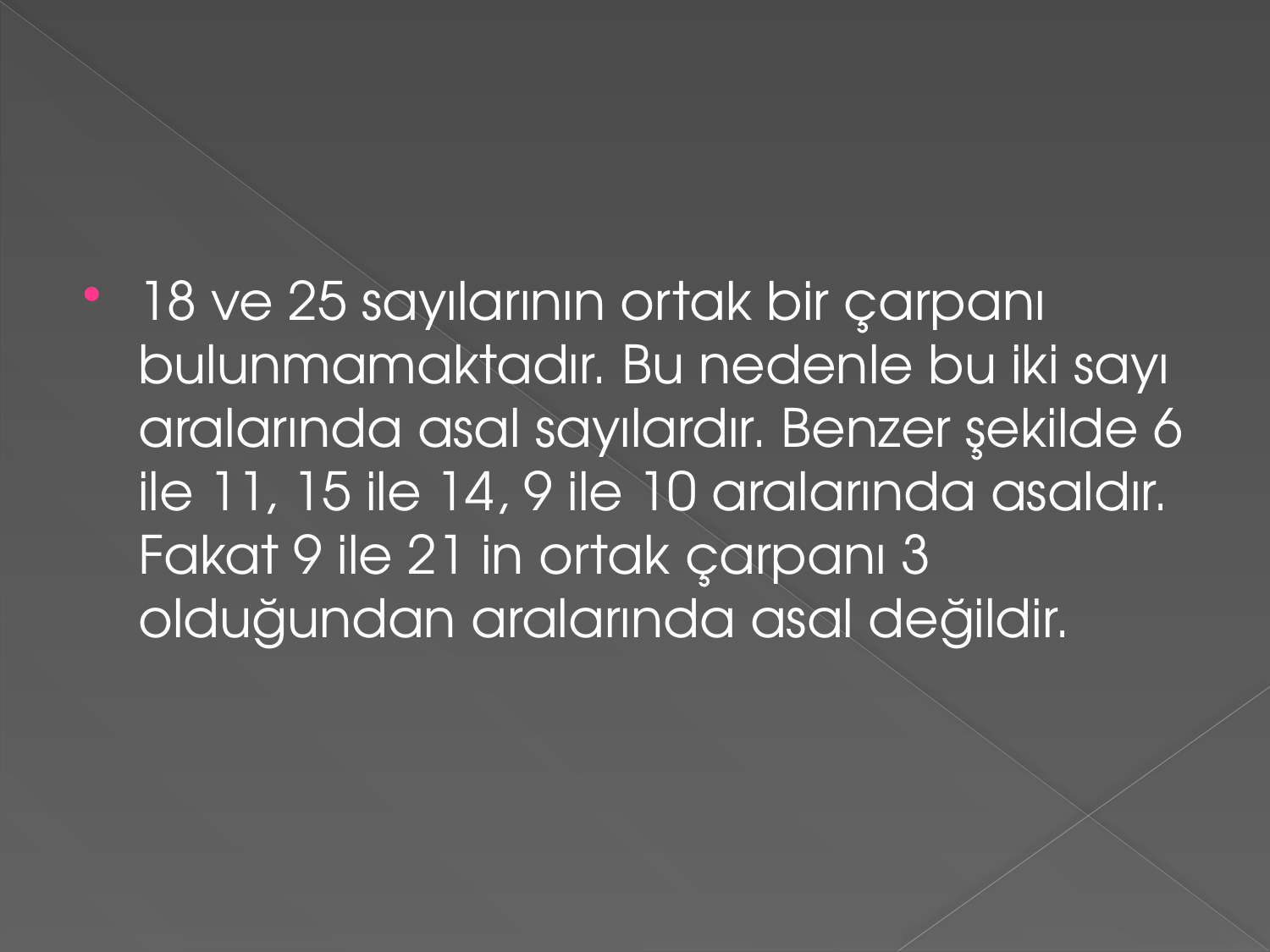

#
18 ve 25 sayılarının ortak bir çarpanı bulunmamaktadır. Bu nedenle bu iki sayı aralarında asal sayılardır. Benzer şekilde 6 ile 11, 15 ile 14, 9 ile 10 aralarında asaldır. 
Fakat 9 ile 21 in ortak çarpanı 3 olduğundan aralarında asal değildir.